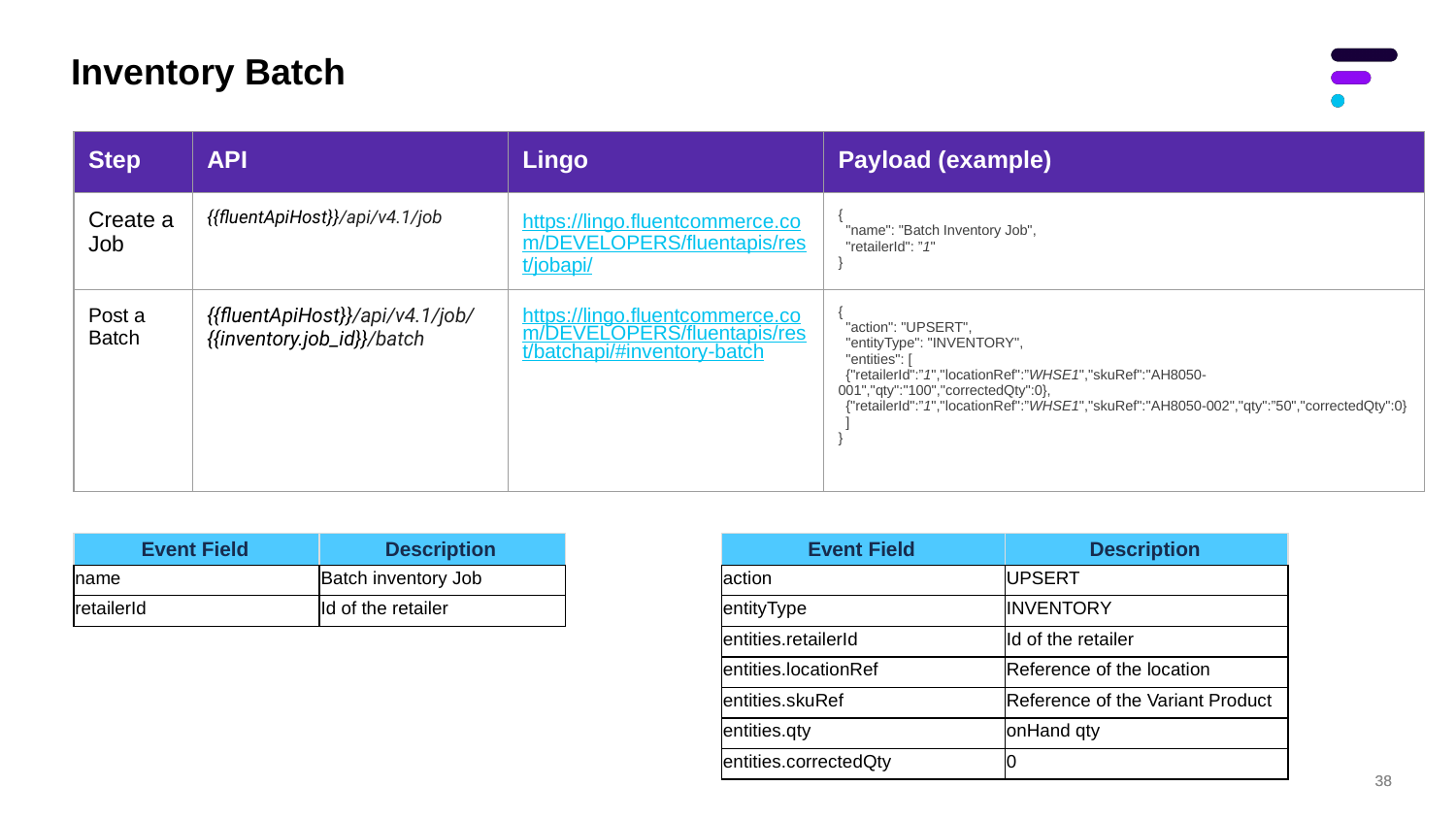

# Inventory Batch
| Step | API | Lingo | Payload (example) |
| --- | --- | --- | --- |
| Create a Job | {{fluentApiHost}}/api/v4.1/job | https://lingo.fluentcommerce.com/DEVELOPERS/fluentapis/rest/jobapi/ | { "name": "Batch Inventory Job", "retailerId": ”1" } |
| Post a Batch | {{fluentApiHost}}/api/v4.1/job/ {{inventory.job\_id}}/batch | https://lingo.fluentcommerce.com/DEVELOPERS/fluentapis/rest/batchapi/#inventory-batch | { "action": "UPSERT", "entityType": "INVENTORY", "entities": [ {"retailerId":”1","locationRef":”WHSE1","skuRef":"AH8050-001","qty":"100","correctedQty":0}, {"retailerId":”1","locationRef":”WHSE1","skuRef":"AH8050-002","qty":”50","correctedQty":0} ] } |
| Event Field | Description |
| --- | --- |
| name | Batch inventory Job |
| retailerId | Id of the retailer |
| Event Field | Description |
| --- | --- |
| action | UPSERT |
| entityType | INVENTORY |
| entities.retailerId | Id of the retailer |
| entities.locationRef | Reference of the location |
| entities.skuRef | Reference of the Variant Product |
| entities.qty | onHand qty |
| entities.correctedQty | 0 |